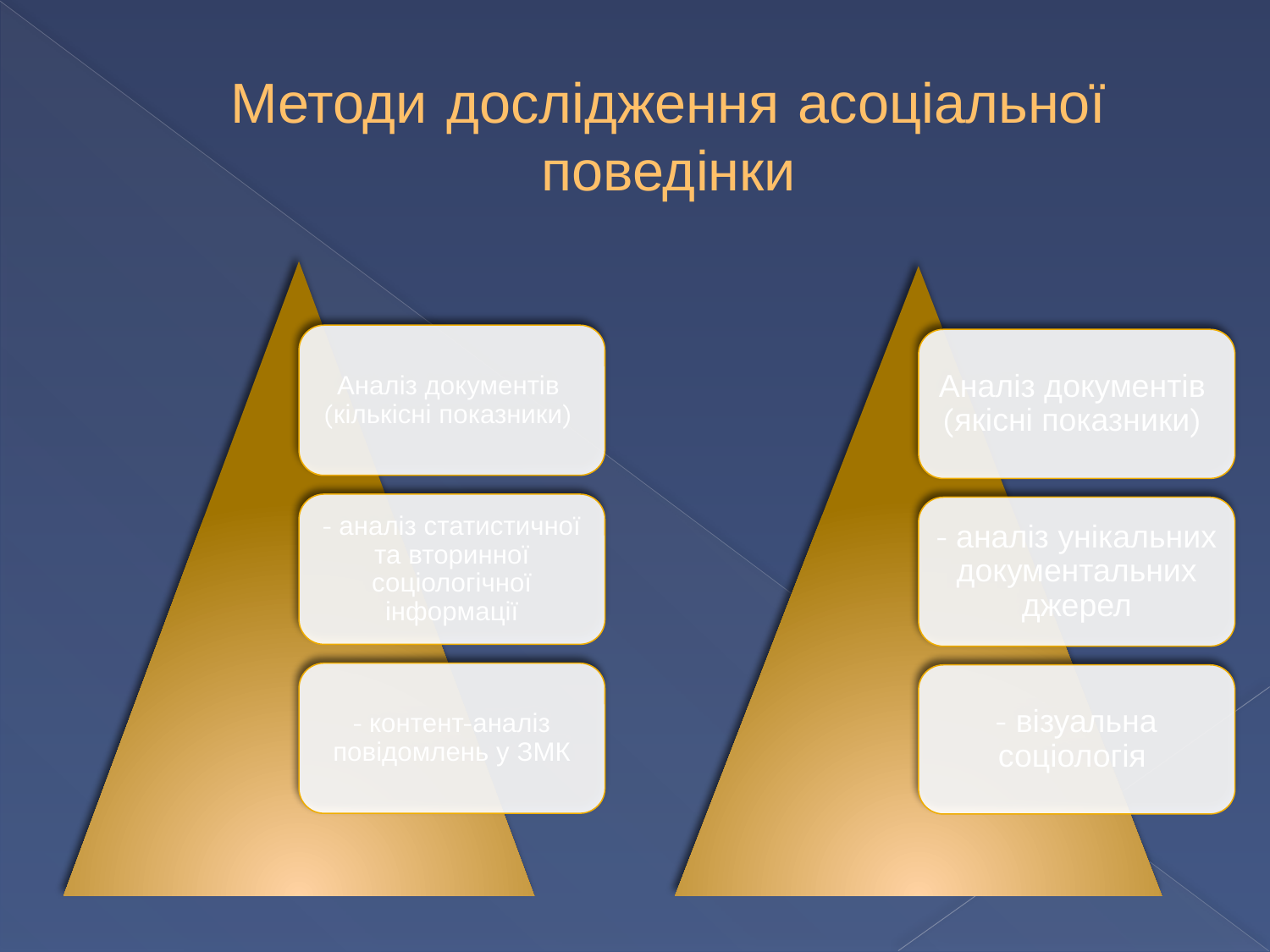

# Методи дослідження асоціальної поведінки
Аналіз документів  (кількісні показники)
- аналіз статистичної та вторинної соціологічної інформації
- контент-аналіз повідомлень у ЗМК
Аналіз документів  (якісні показники)
- аналіз унікальних документальних джерел
- візуальна соціологія